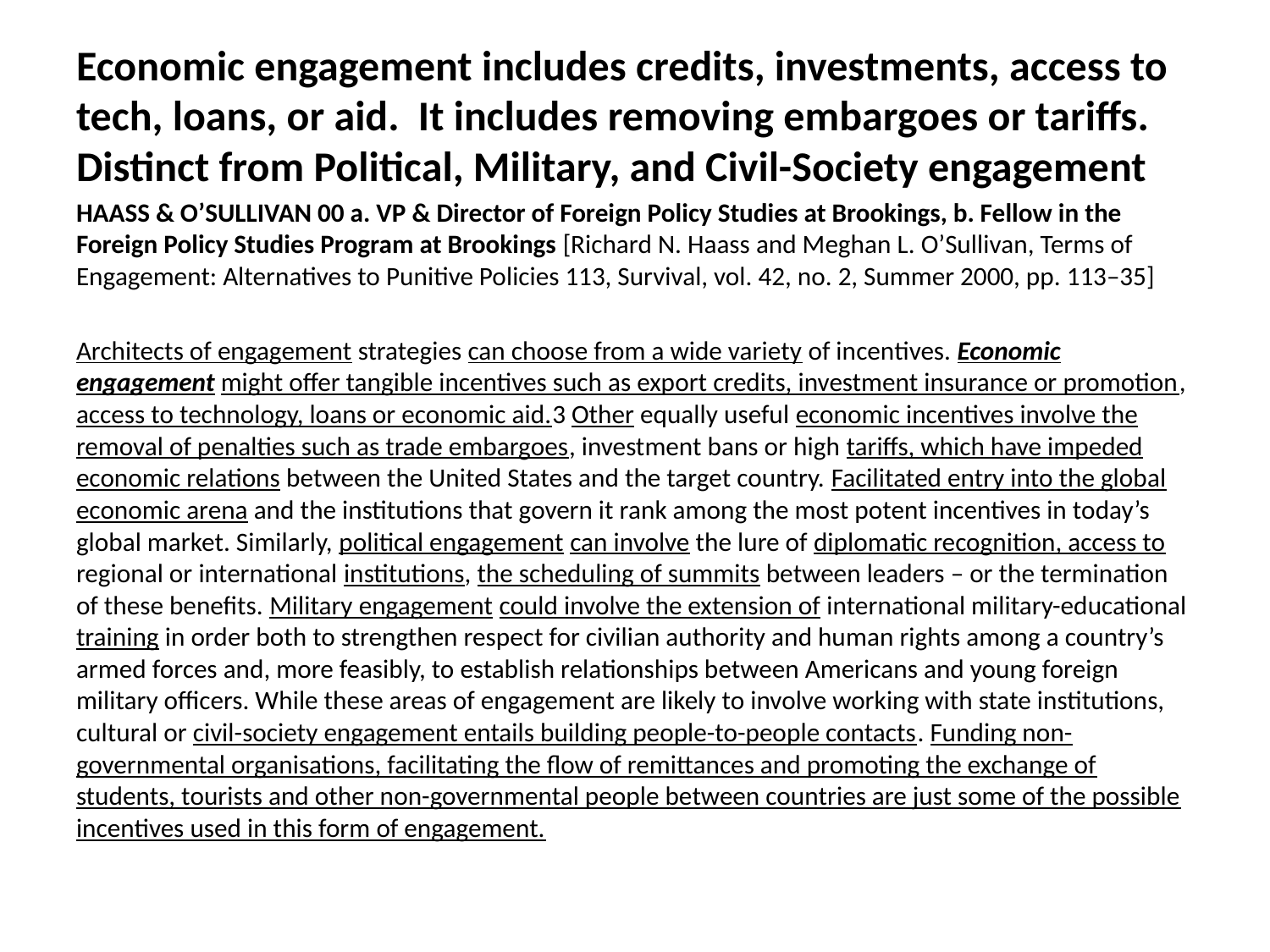

Economic engagement includes credits, investments, access to tech, loans, or aid.  It includes removing embargoes or tariffs.  Distinct from Political, Military, and Civil-Society engagement
HAASS & O’SULLIVAN 00 a. VP & Director of Foreign Policy Studies at Brookings, b. Fellow in the Foreign Policy Studies Program at Brookings [Richard N. Haass and Meghan L. O’Sullivan, Terms of Engagement: Alternatives to Punitive Policies 113, Survival, vol. 42, no. 2, Summer 2000, pp. 113–35]

Architects of engagement strategies can choose from a wide variety of incentives. Economic engagement might offer tangible incentives such as export credits, investment insurance or promotion, access to technology, loans or economic aid.3 Other equally useful economic incentives involve the removal of penalties such as trade embargoes, investment bans or high tariffs, which have impeded economic relations between the United States and the target country. Facilitated entry into the global economic arena and the institutions that govern it rank among the most potent incentives in today’s global market. Similarly, political engagement can involve the lure of diplomatic recognition, access to regional or international institutions, the scheduling of summits between leaders – or the termination of these benefits. Military engagement could involve the extension of international military-educational training in order both to strengthen respect for civilian authority and human rights among a country’s armed forces and, more feasibly, to establish relationships between Americans and young foreign military officers. While these areas of engagement are likely to involve working with state institutions, cultural or civil-society engagement entails building people-to-people contacts. Funding non-governmental organisations, facilitating the flow of remittances and promoting the exchange of students, tourists and other non-governmental people between countries are just some of the possible incentives used in this form of engagement.